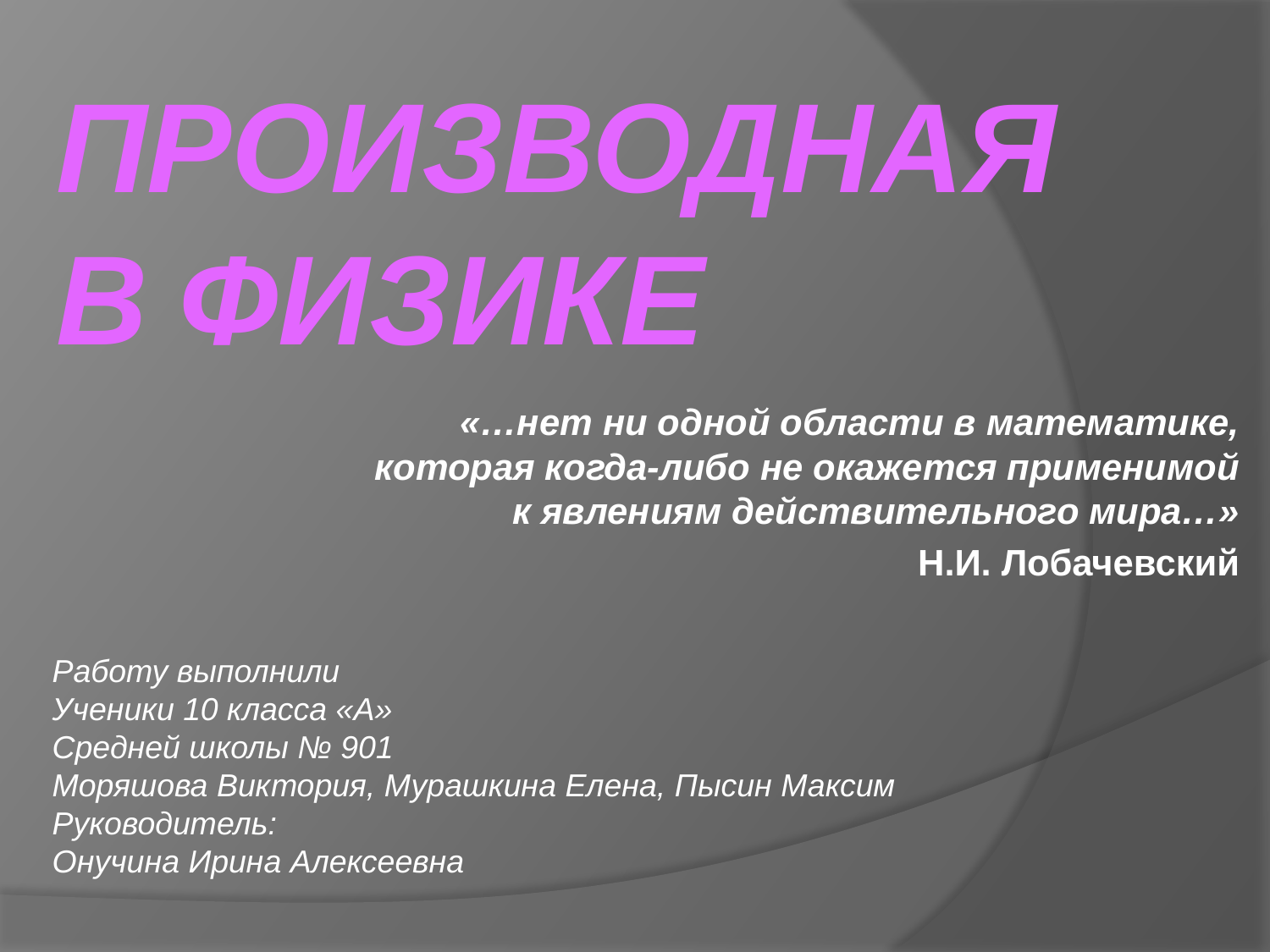

# Производная в физике
«…нет ни одной области в математике, которая когда-либо не окажется применимой к явлениям действительного мира…»
                                                   Н.И. Лобачевский

Работу выполнили
Ученики 10 класса «А»
Средней школы № 901
Моряшова Виктория, Мурашкина Елена, Пысин Максим
Руководитель:
Онучина Ирина Алексеевна